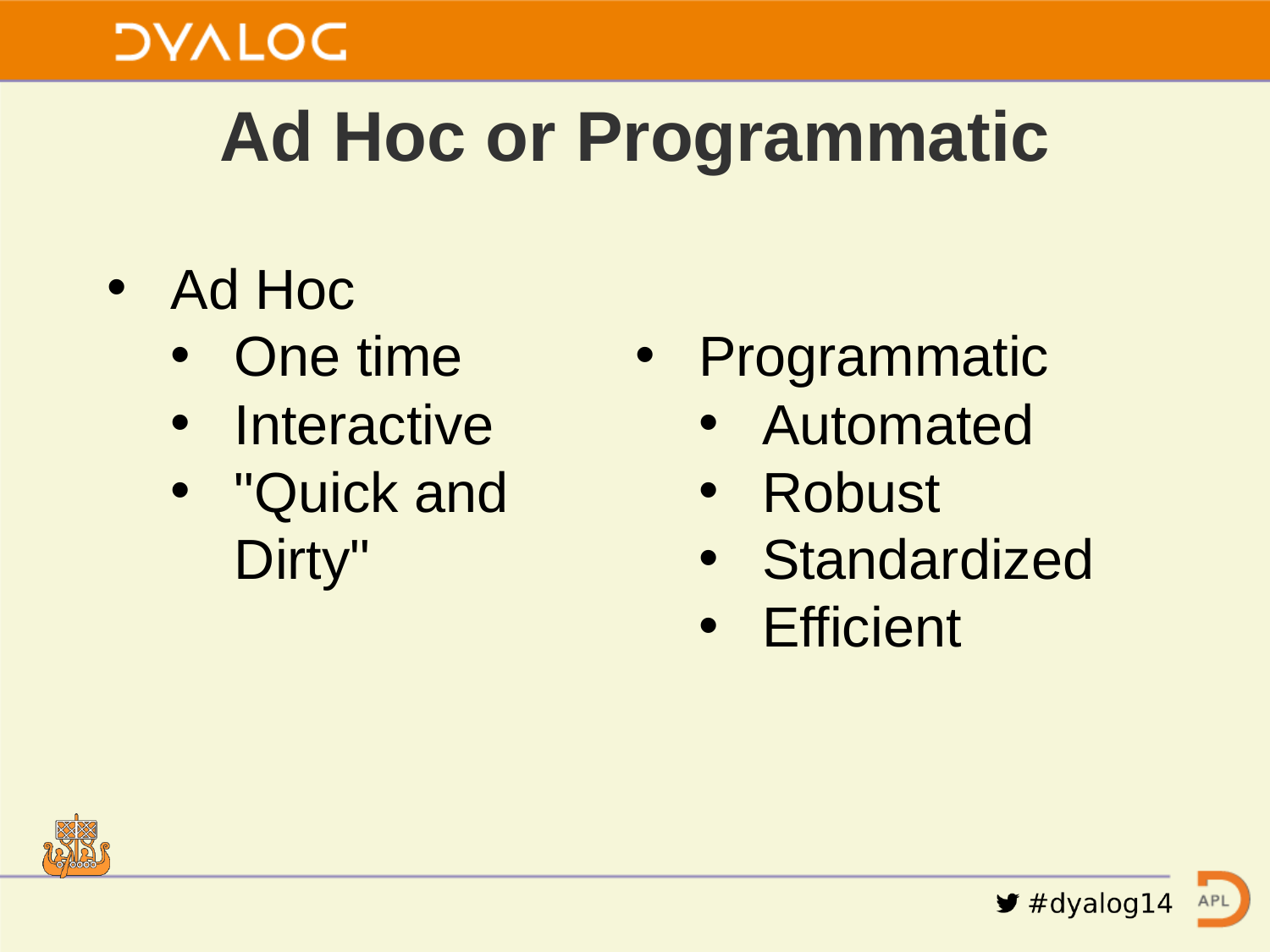

# Ad Hoc or Programmatic
Ad Hoc
One time
Interactive
"Quick and Dirty"

Programmatic
Automated
Robust
Standardized
Efficient